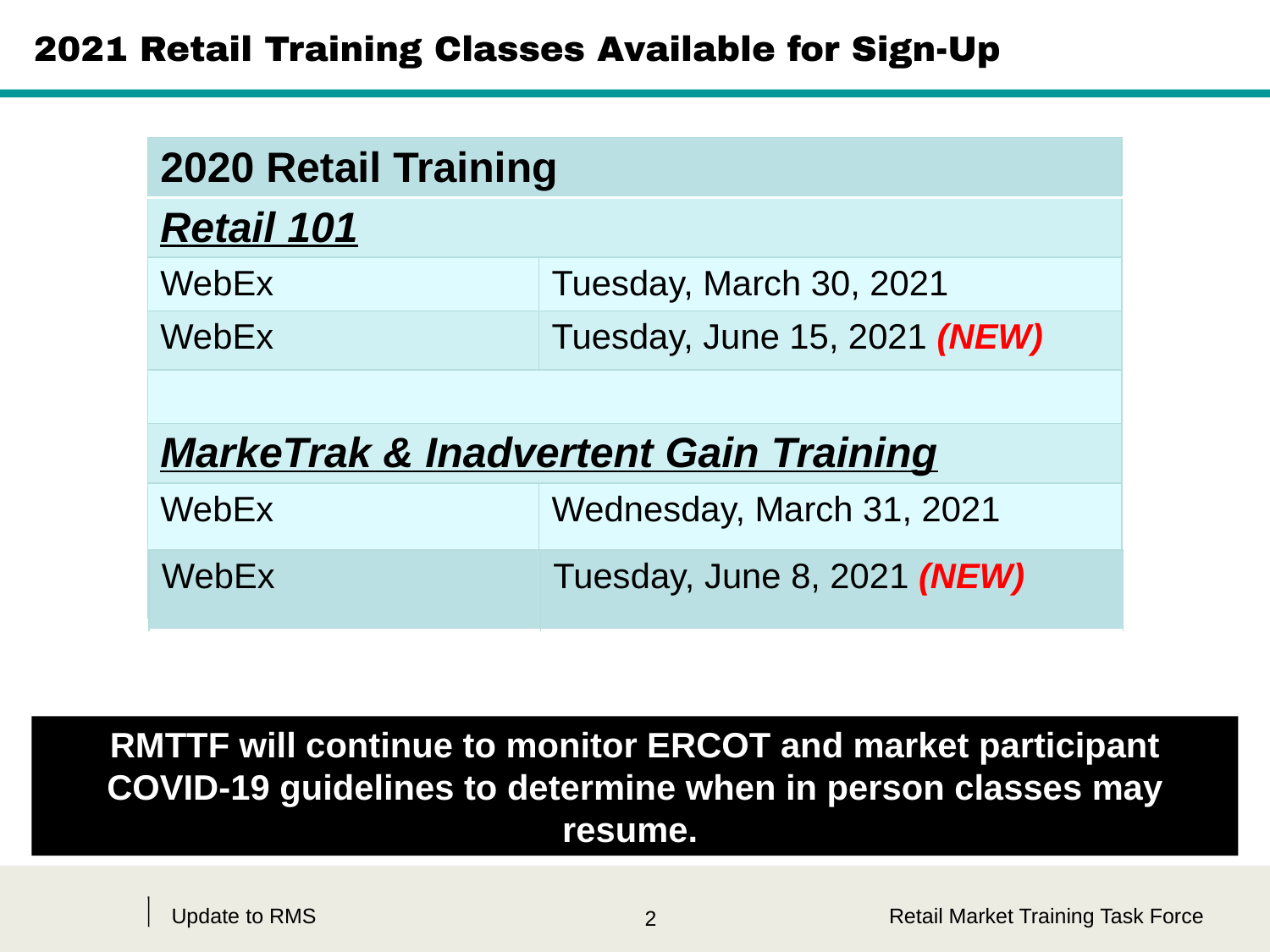

# 2021 Retail Training Classes Available for Sign-Up
| 2020 Retail Training |  |
| --- | --- |
| Retail 101 |  |
| WebEx | Tuesday, March 30, 2021 |
| WebEx | Tuesday, June 15, 2021 (NEW) |
|  |  |
| MarkeTrak & Inadvertent Gain Training |  |
| WebEx | Wednesday, March 31, 2021 |
| WebEx | Tuesday, June 8, 2021 (NEW) |
| --- | --- |
RMTTF will continue to monitor ERCOT and market participant COVID-19 guidelines to determine when in person classes may resume.
Update to RMS
Retail Market Training Task Force